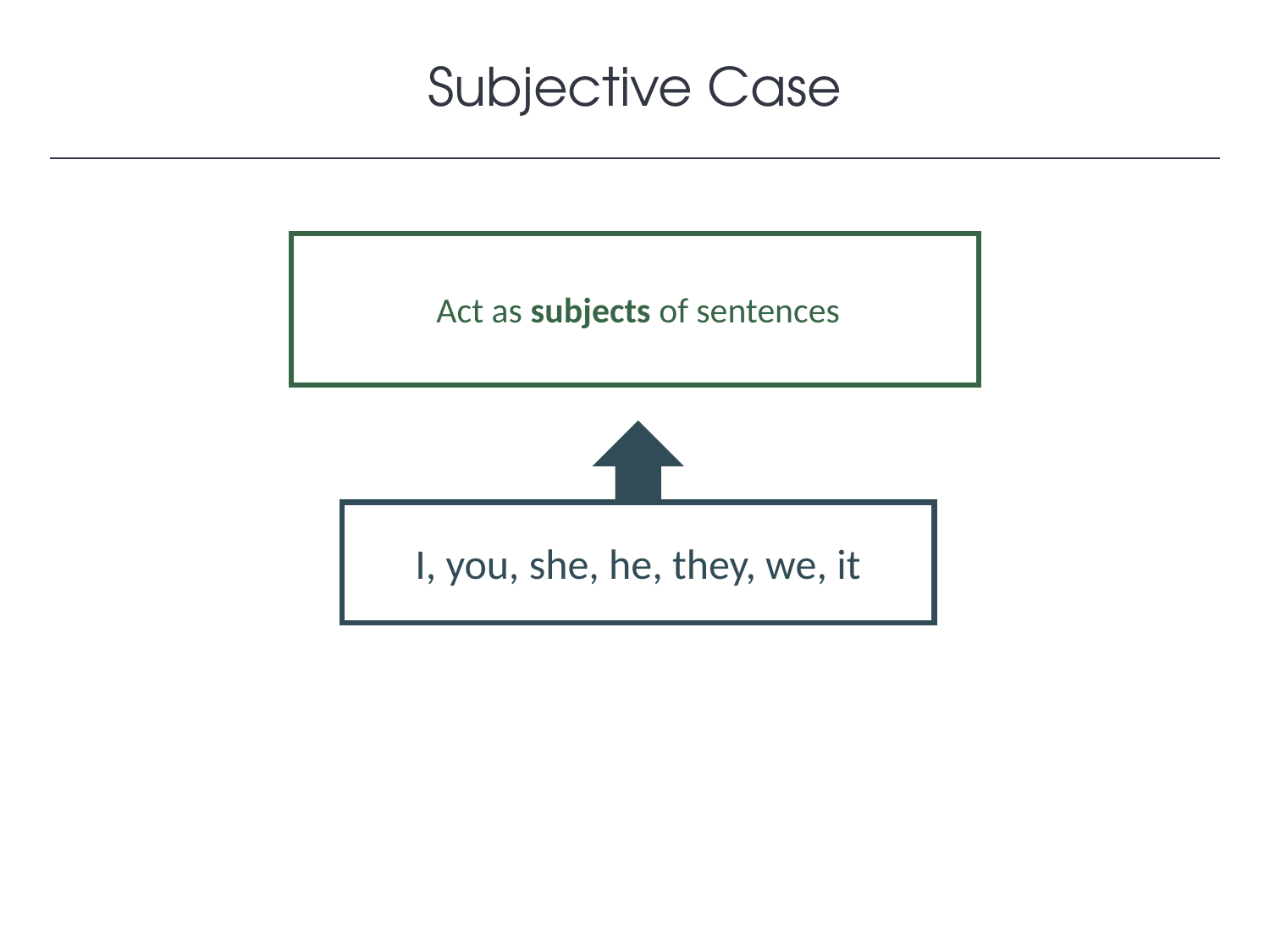

Subjective Case
HAWKES LEARNING

Act as subjects of sentences

I, you, she, he, they, we, it